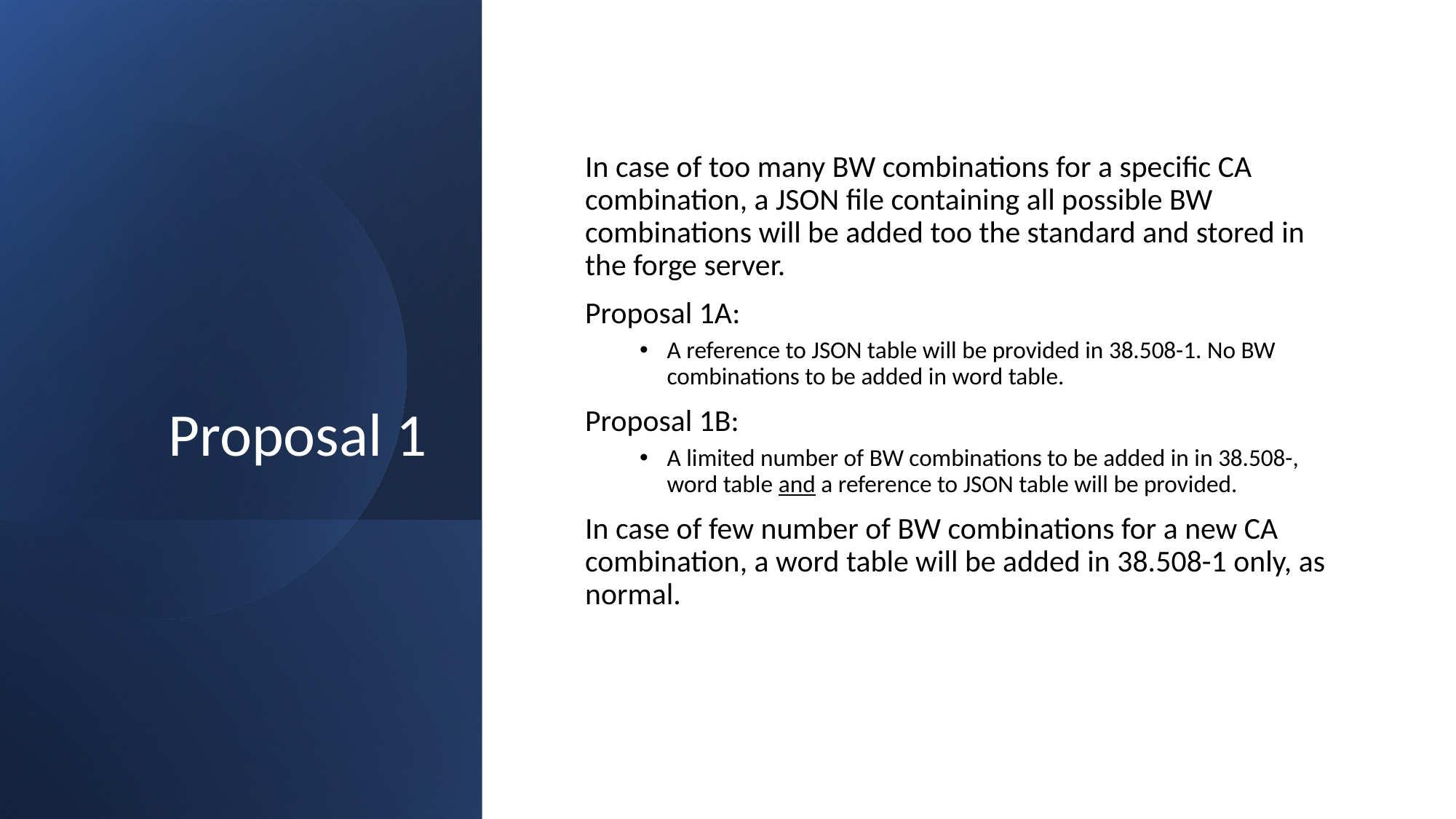

# Proposal 1
In case of too many BW combinations for a specific CA combination, a JSON file containing all possible BW combinations will be added too the standard and stored in the forge server.
Proposal 1A:
A reference to JSON table will be provided in 38.508-1. No BW combinations to be added in word table.
Proposal 1B:
A limited number of BW combinations to be added in in 38.508-, word table and a reference to JSON table will be provided.
In case of few number of BW combinations for a new CA combination, a word table will be added in 38.508-1 only, as normal.